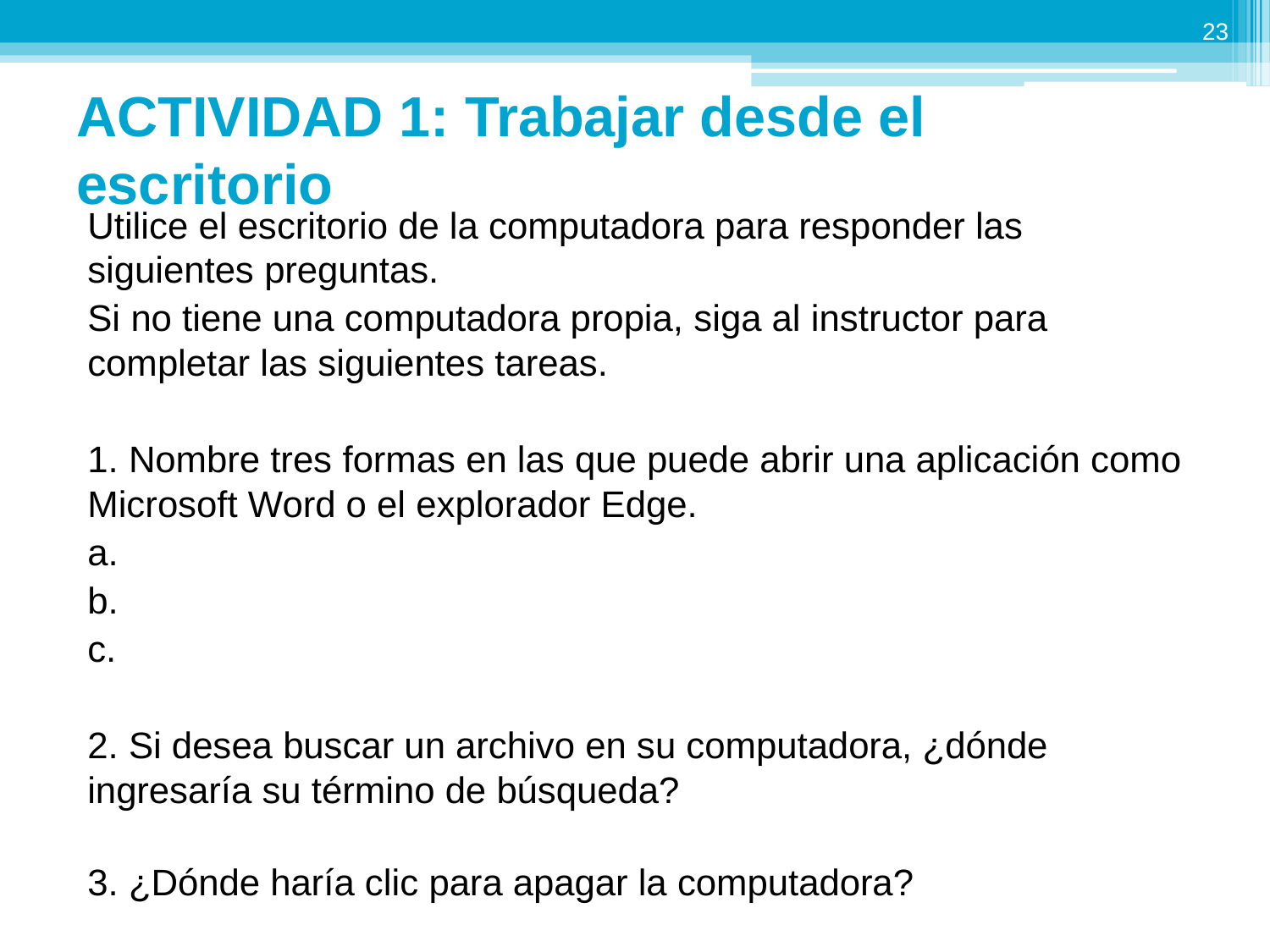

23
# ACTIVIDAD 1: Trabajar desde el escritorio
Utilice el escritorio de la computadora para responder las siguientes preguntas.
Si no tiene una computadora propia, siga al instructor para completar las siguientes tareas.

1. Nombre tres formas en las que puede abrir una aplicación como Microsoft Word o el explorador Edge.
a.
b.
c.

2. Si desea buscar un archivo en su computadora, ¿dónde ingresaría su término de búsqueda?
3. ¿Dónde haría clic para apagar la computadora?